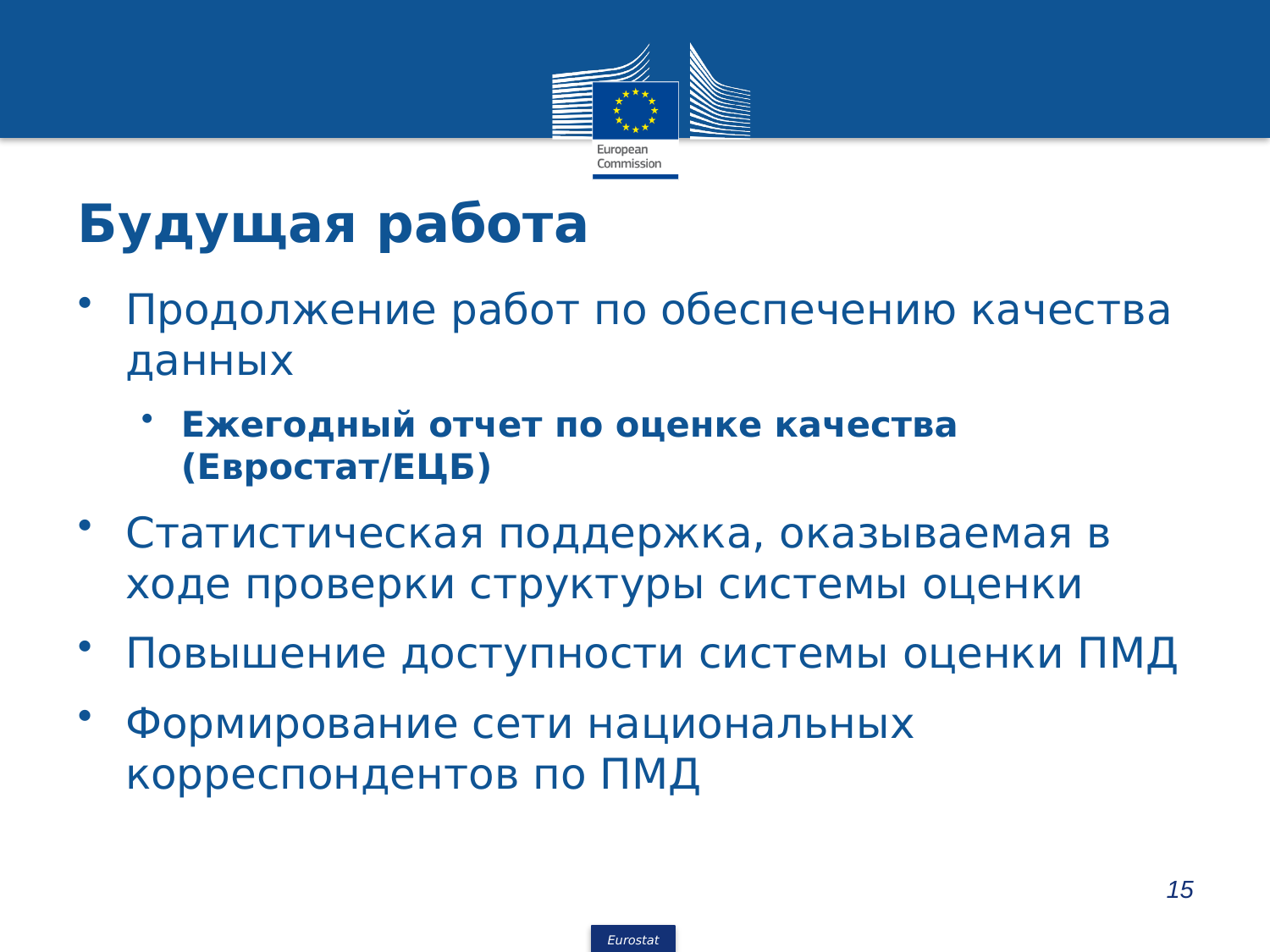

# Будущая работа
Продолжение работ по обеспечению качества данных
Ежегодный отчет по оценке качества (Евростат/ЕЦБ)
Статистическая поддержка, оказываемая в ходе проверки структуры системы оценки
Повышение доступности системы оценки ПМД
Формирование сети национальных корреспондентов по ПМД

15